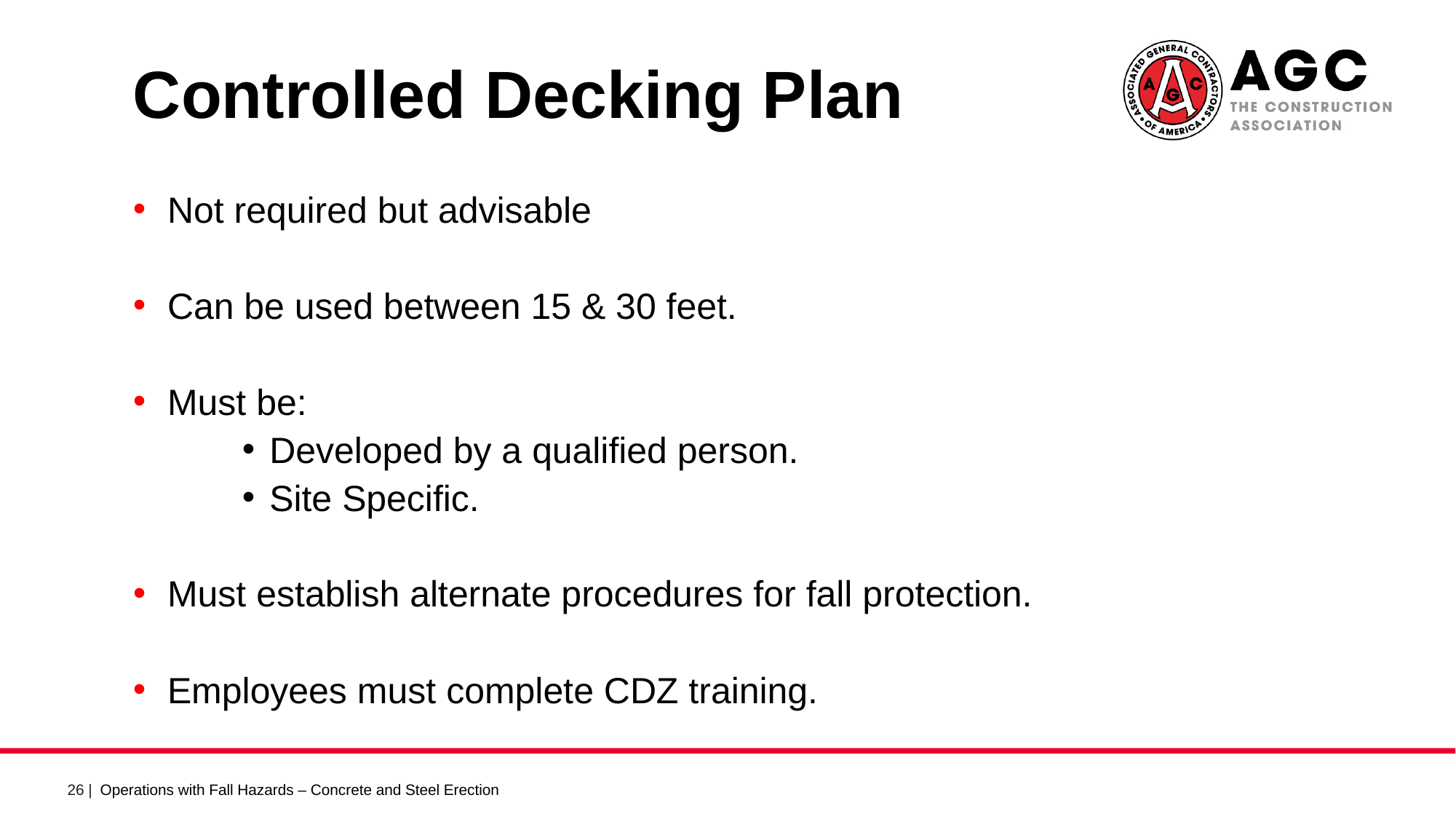

Controlled Decking Plan
Not required but advisable

Can be used between 15 & 30 feet.

Must be:
Developed by a qualified person.
Site Specific.

Must establish alternate procedures for fall protection.

Employees must complete CDZ training.
Operations with Fall Hazards – Concrete and Steel Erection